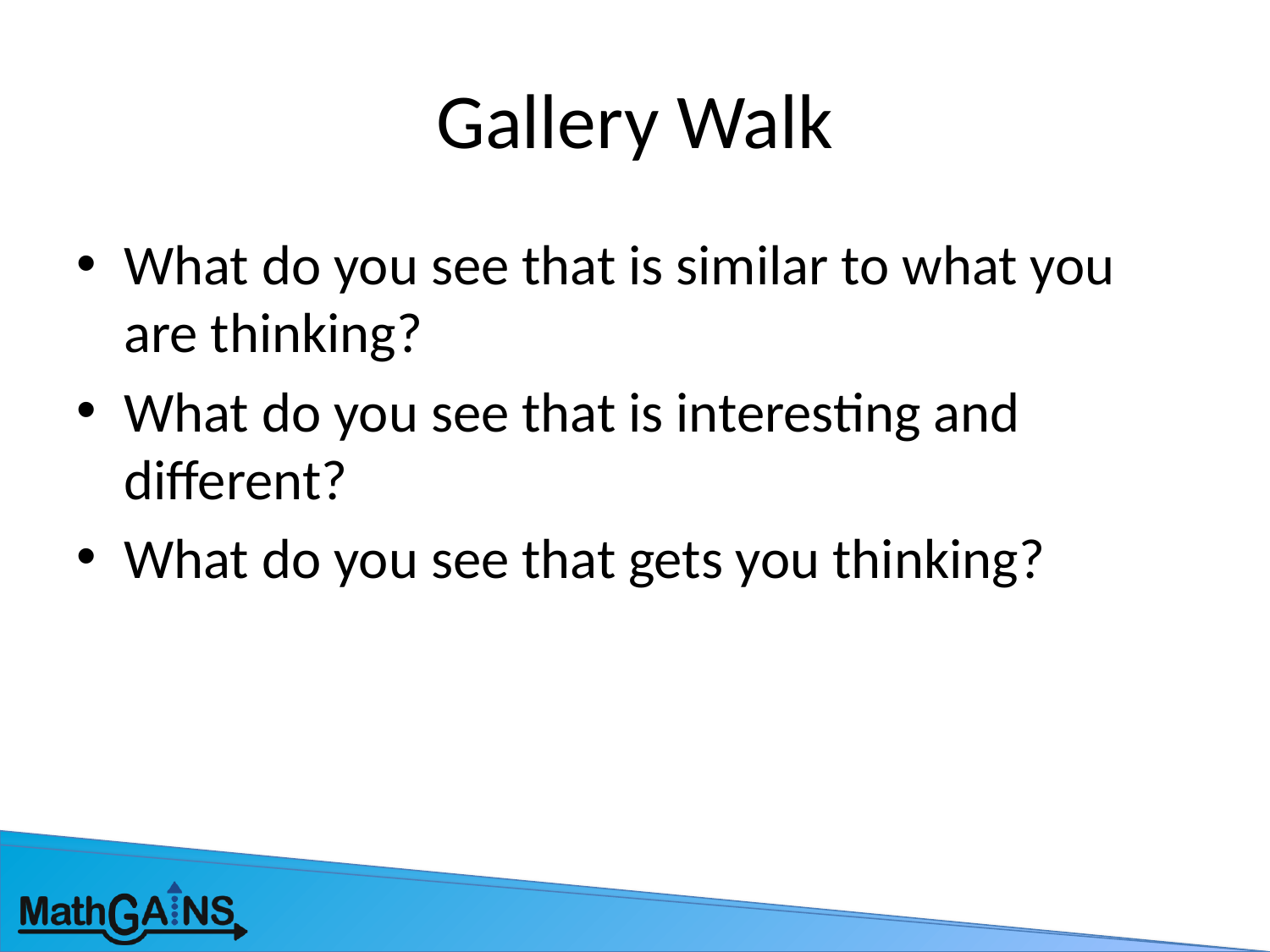

# Gallery Walk
What do you see that is similar to what you are thinking?
What do you see that is interesting and different?
What do you see that gets you thinking?